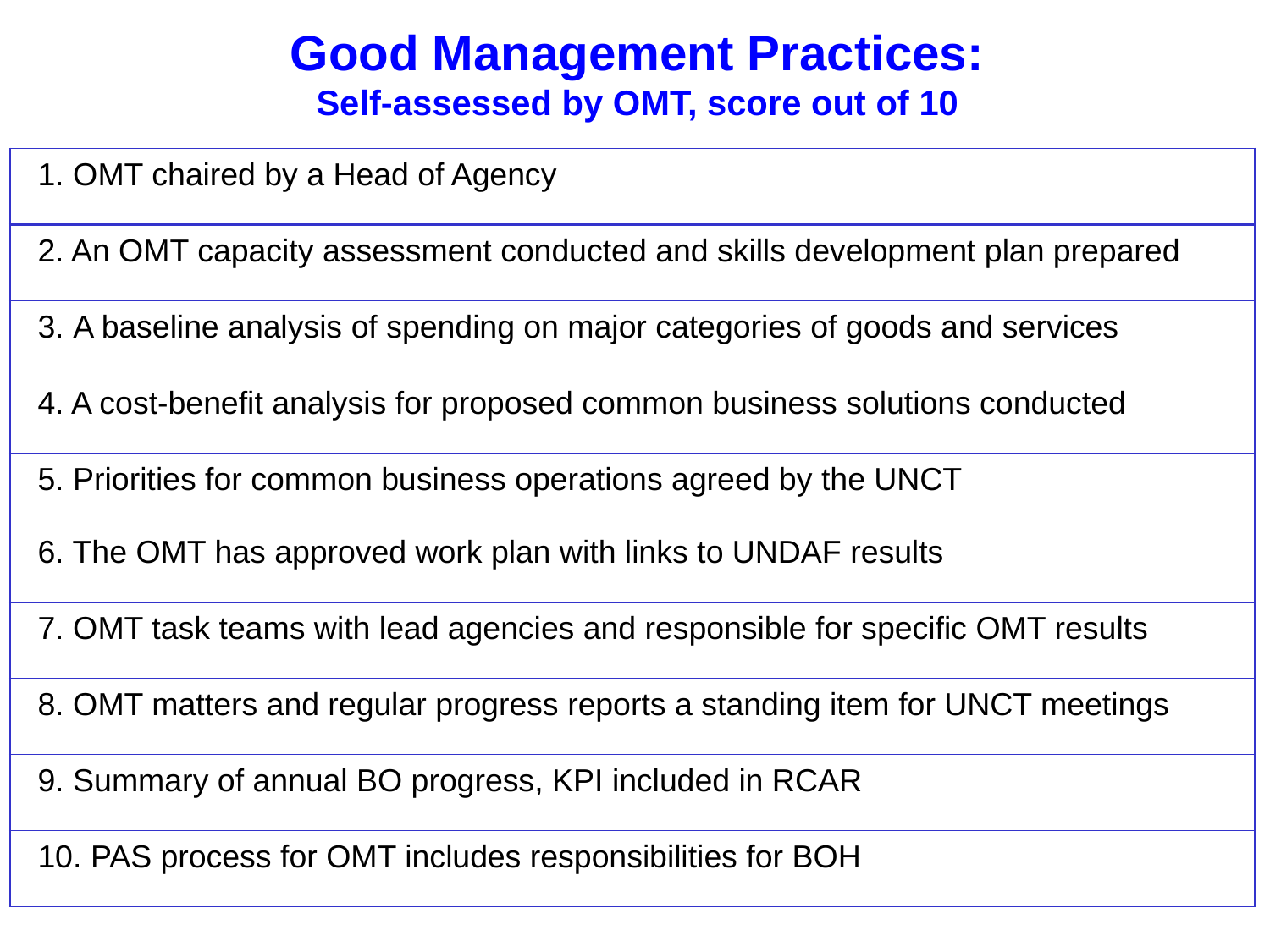

# Good Management Practices: Self-assessed by OMT, score out of 10
| 1. OMT chaired by a Head of Agency |
| --- |
| 2. An OMT capacity assessment conducted and skills development plan prepared |
| 3. A baseline analysis of spending on major categories of goods and services |
| 4. A cost-benefit analysis for proposed common business solutions conducted |
| 5. Priorities for common business operations agreed by the UNCT |
| 6. The OMT has approved work plan with links to UNDAF results |
| 7. OMT task teams with lead agencies and responsible for specific OMT results |
| 8. OMT matters and regular progress reports a standing item for UNCT meetings |
| 9. Summary of annual BO progress, KPI included in RCAR |
| 10. PAS process for OMT includes responsibilities for BOH |